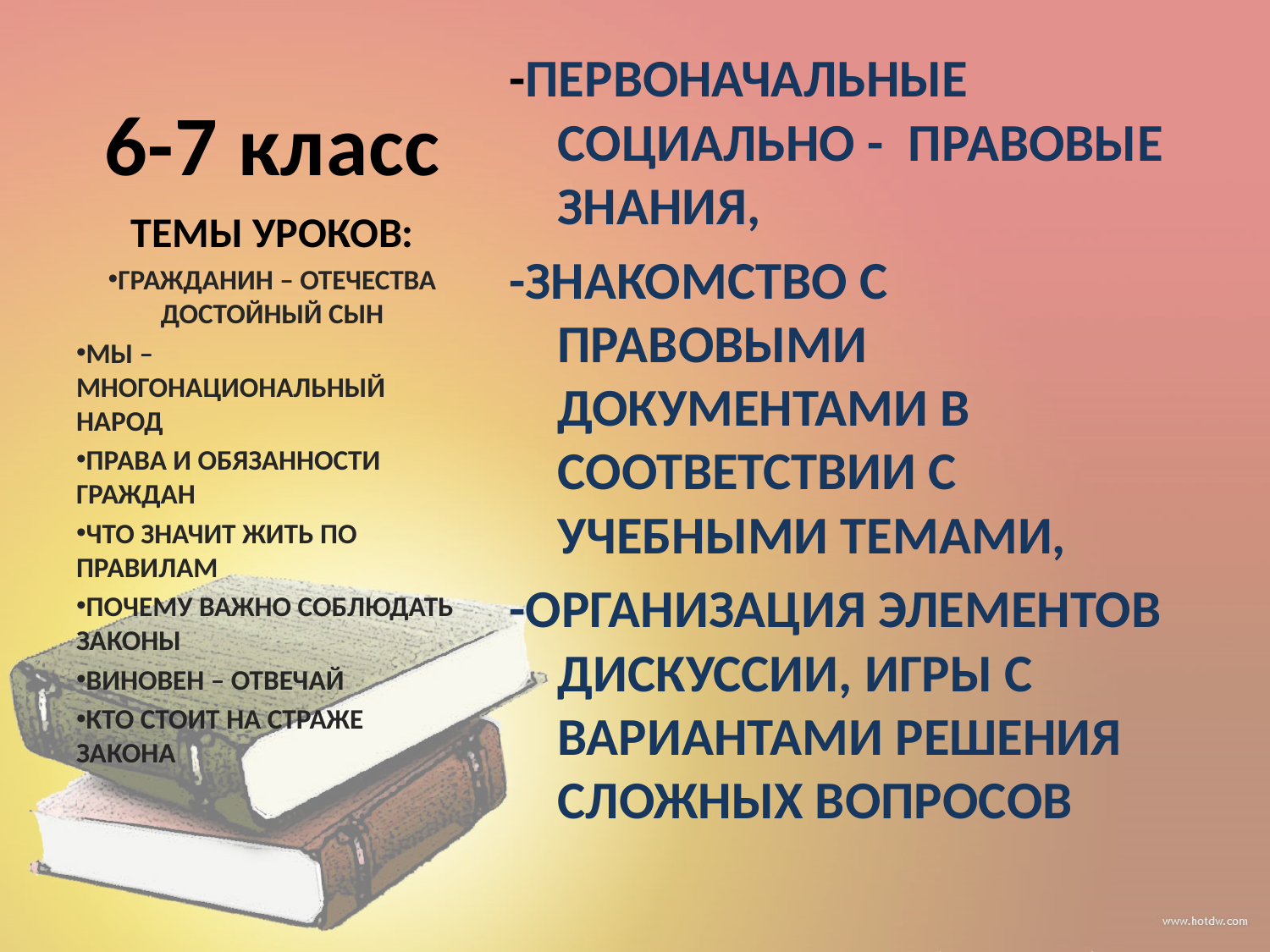

# 6-7 класс
-первоначальные социально -  правовые знания,
-знакомство с правовыми документами в соответствии с учебными темами,
-организация элементов дискуссии, игры с вариантами решения сложных вопросов

Темы уроков:
Гражданин – Отечества достойный сын
Мы – многонациональный народ
Права и обязанности граждан
Что значит жить по правилам
Почему важно соблюдать законы
Виновен – отвечай
Кто стоит на страже закона